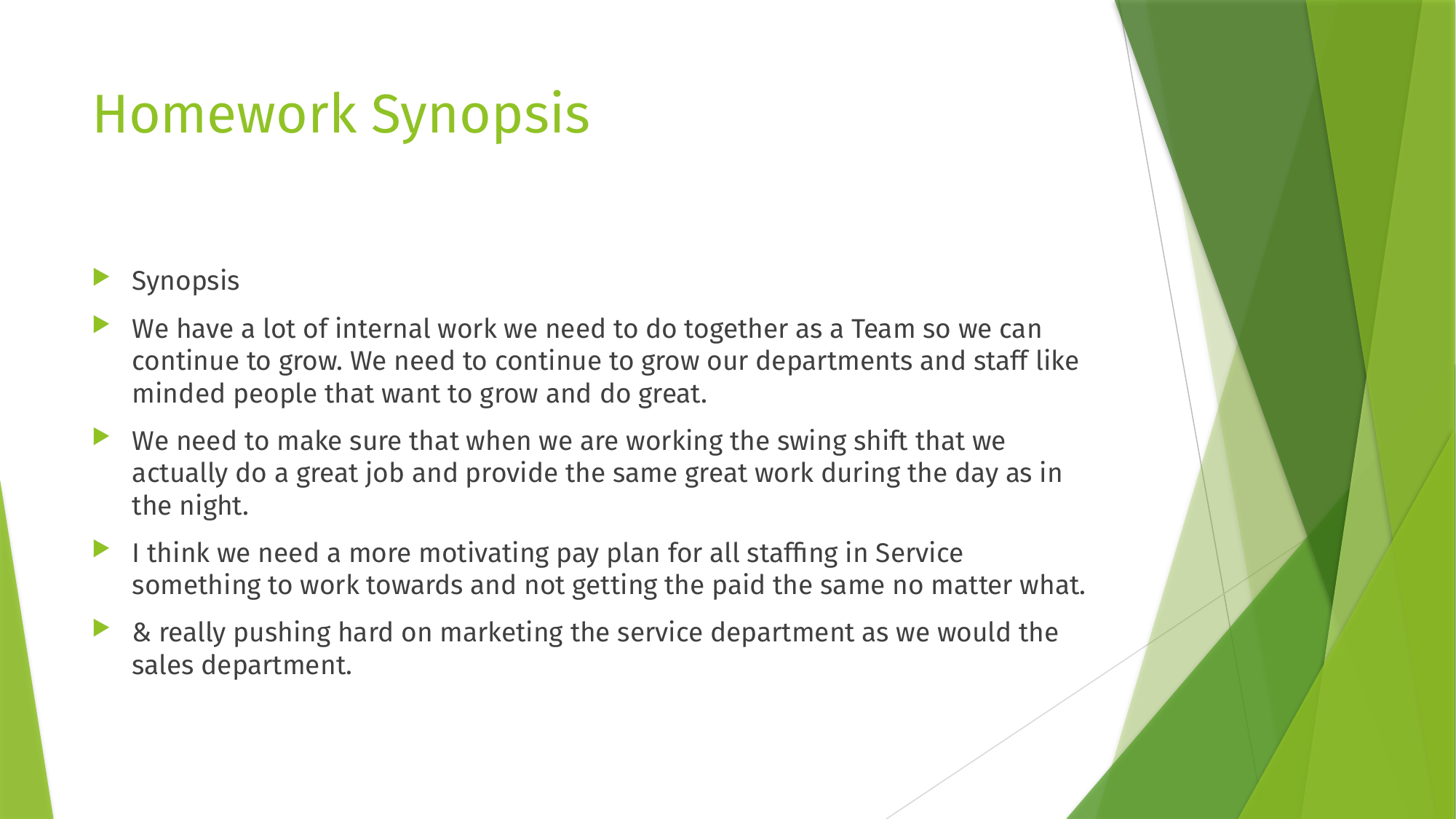

# Homework Synopsis
Synopsis
We have a lot of internal work we need to do together as a Team so we can continue to grow. We need to continue to grow our departments and staff like minded people that want to grow and do great.
We need to make sure that when we are working the swing shift that we actually do a great job and provide the same great work during the day as in the night.
I think we need a more motivating pay plan for all staffing in Service something to work towards and not getting the paid the same no matter what.
& really pushing hard on marketing the service department as we would the sales department.